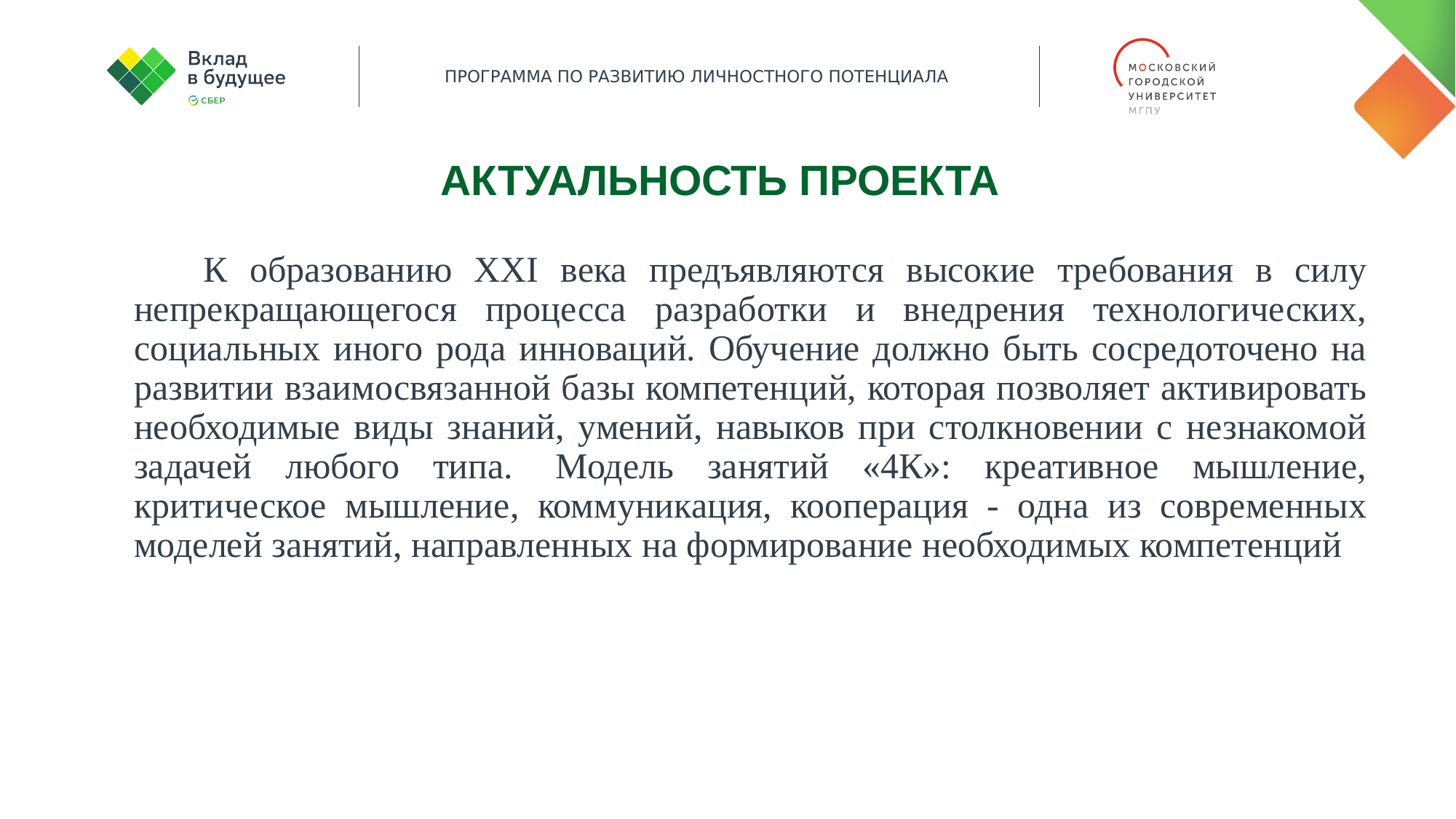

Актуальность проекта
     К образованию XXI века предъявляются высокие требования в силу непрекращающегося процесса разработки и внедрения технологических, социальных иного рода инноваций. Обучение должно быть сосредоточено на развитии взаимосвязанной базы компетенций, которая позволяет активировать необходимые виды знаний, умений, навыков при столкновении с незнакомой задачей любого типа.  Модель занятий «4К»: креативное мышление, критическое мышление, коммуникация, кооперация - одна из современных моделей занятий, направленных на формирование необходимых компетенций